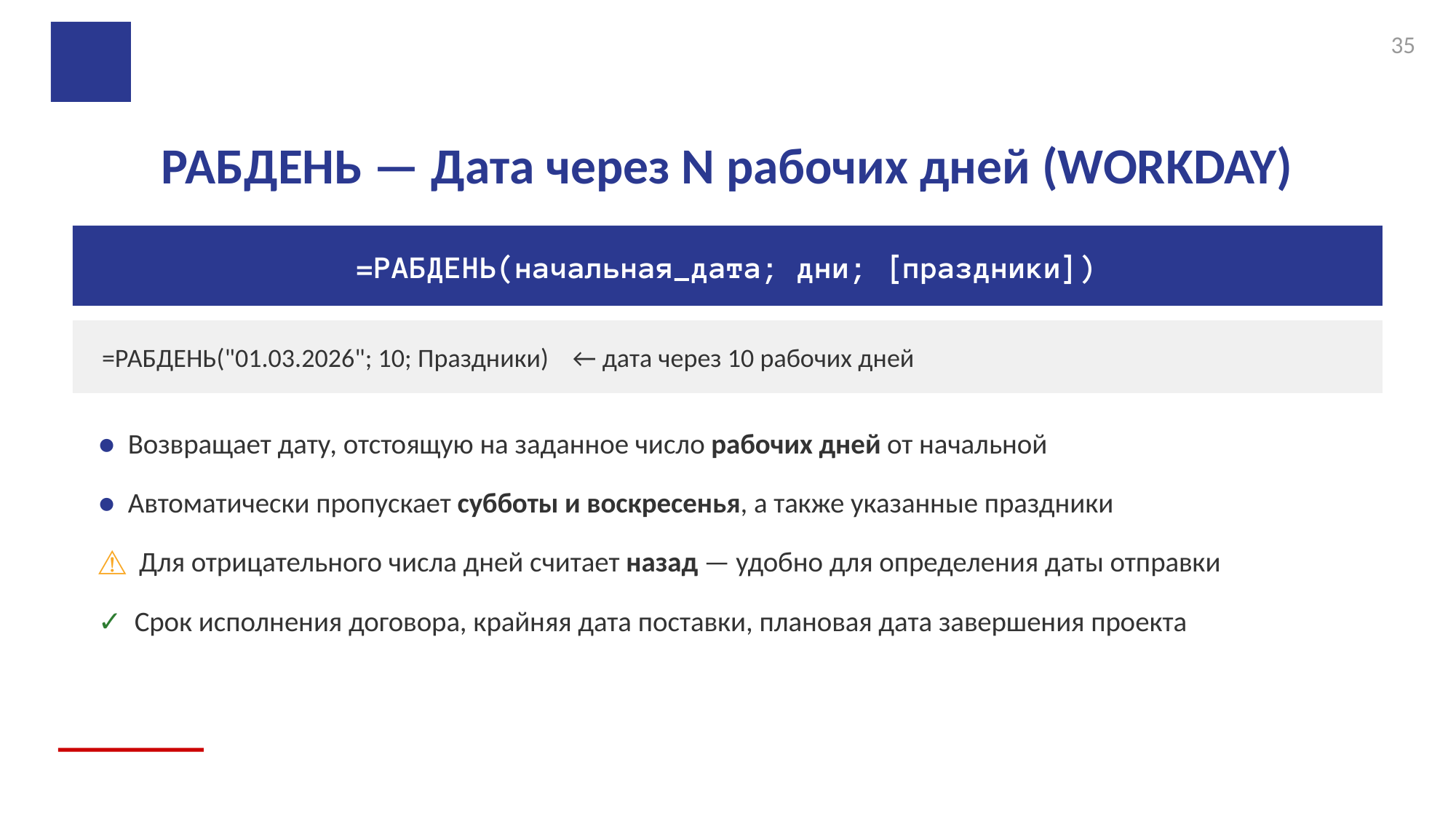

35

РАБДЕНЬ — Дата через N рабочих дней (WORKDAY)

=РАБДЕНЬ(начальная_дата; дни; [праздники])

=РАБДЕНЬ("01.03.2026"; 10; Праздники)    ← дата через 10 рабочих дней
●  Возвращает дату, отстоящую на заданное число рабочих дней от начальной
●  Автоматически пропускает субботы и воскресенья, а также указанные праздники
⚠  Для отрицательного числа дней считает назад — удобно для определения даты отправки
✓  Срок исполнения договора, крайняя дата поставки, плановая дата завершения проекта